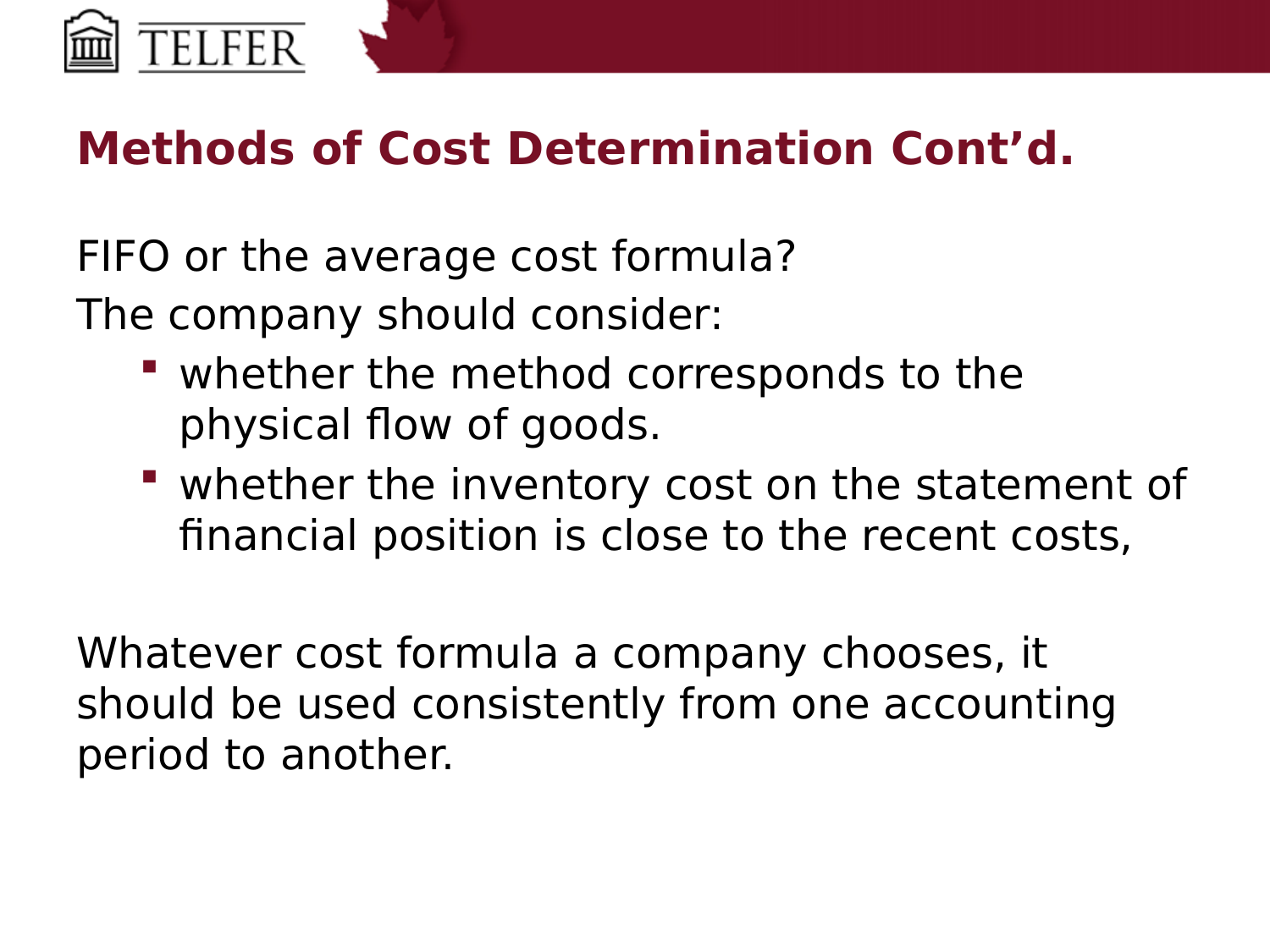

# Methods of Cost Determination Cont’d.
FIFO or the average cost formula?
The company should consider:
whether the method corresponds to the physical flow of goods.
whether the inventory cost on the statement of financial position is close to the recent costs,

Whatever cost formula a company chooses, it should be used consistently from one accounting period to another.